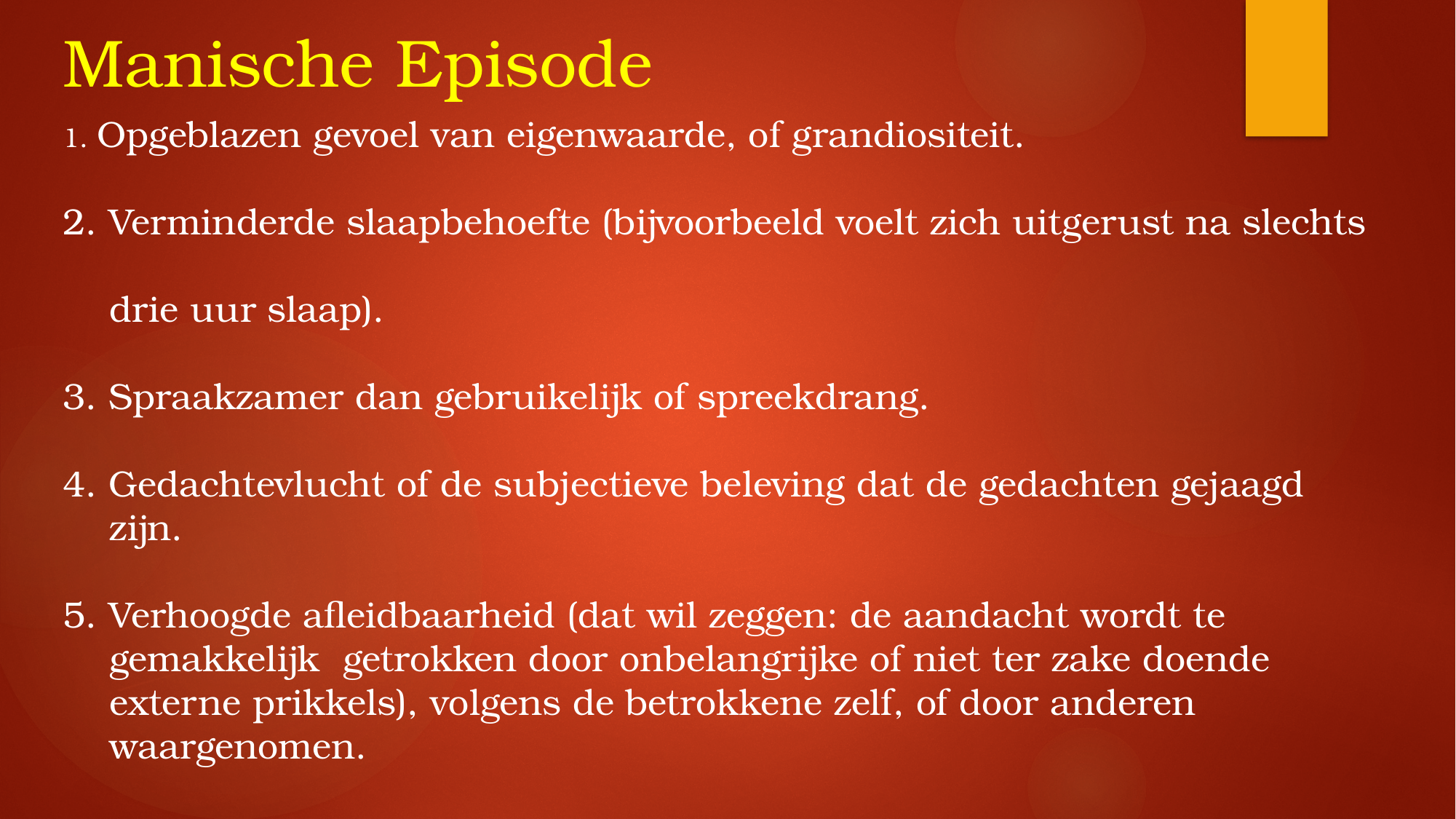

# Manische Episode
1. Opgeblazen gevoel van eigenwaarde, of grandiositeit.

2. Verminderde slaapbehoefte (bijvoorbeeld voelt zich uitgerust na slechts
    drie uur slaap).

3. Spraakzamer dan gebruikelijk of spreekdrang.

4. Gedachtevlucht of de subjectieve beleving dat de gedachten gejaagd
    zijn.

5. Verhoogde afleidbaarheid (dat wil zeggen: de aandacht wordt te
    gemakkelijk  getrokken door onbelangrijke of niet ter zake doende
    externe prikkels), volgens de betrokkene zelf, of door anderen
    waargenomen.